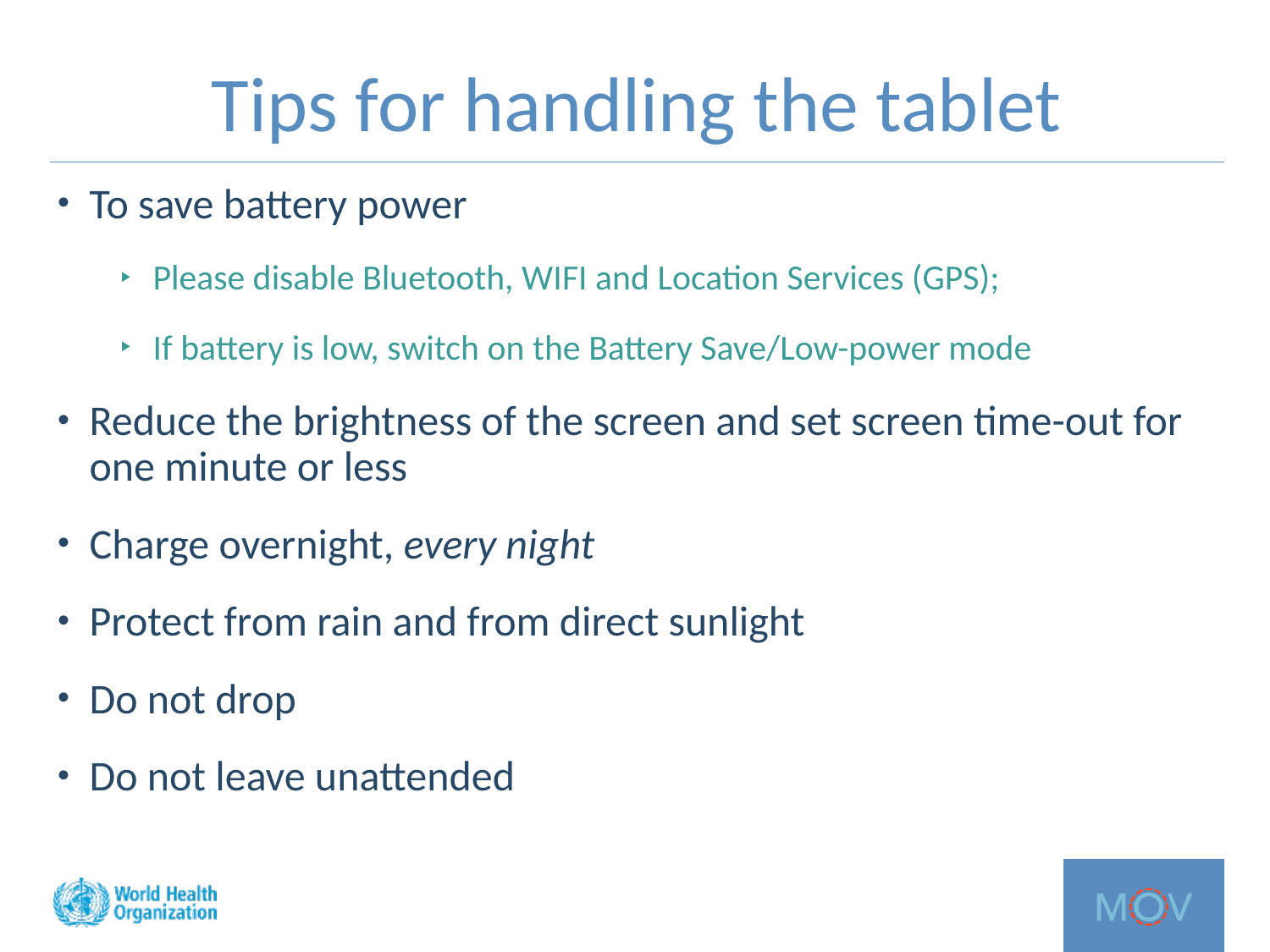

# Tips for handling the tablet
To save battery power
Please disable Bluetooth, WIFI and Location Services (GPS);
If battery is low, switch on the Battery Save/Low-power mode
Reduce the brightness of the screen and set screen time-out for one minute or less
Charge overnight, every night
Protect from rain and from direct sunlight
Do not drop
Do not leave unattended